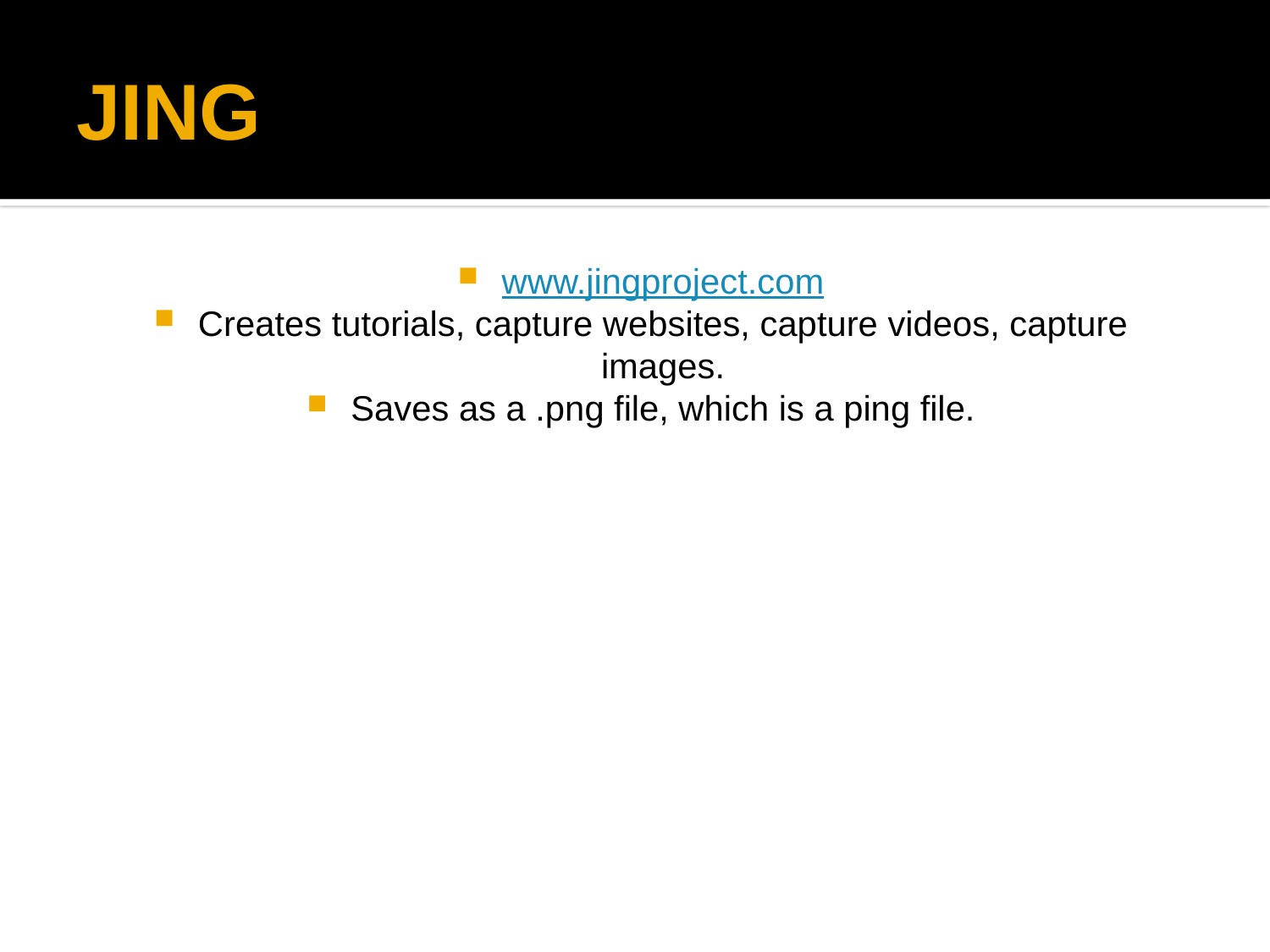

# JING
www.jingproject.com
Creates tutorials, capture websites, capture videos, capture images.
Saves as a .png file, which is a ping file.